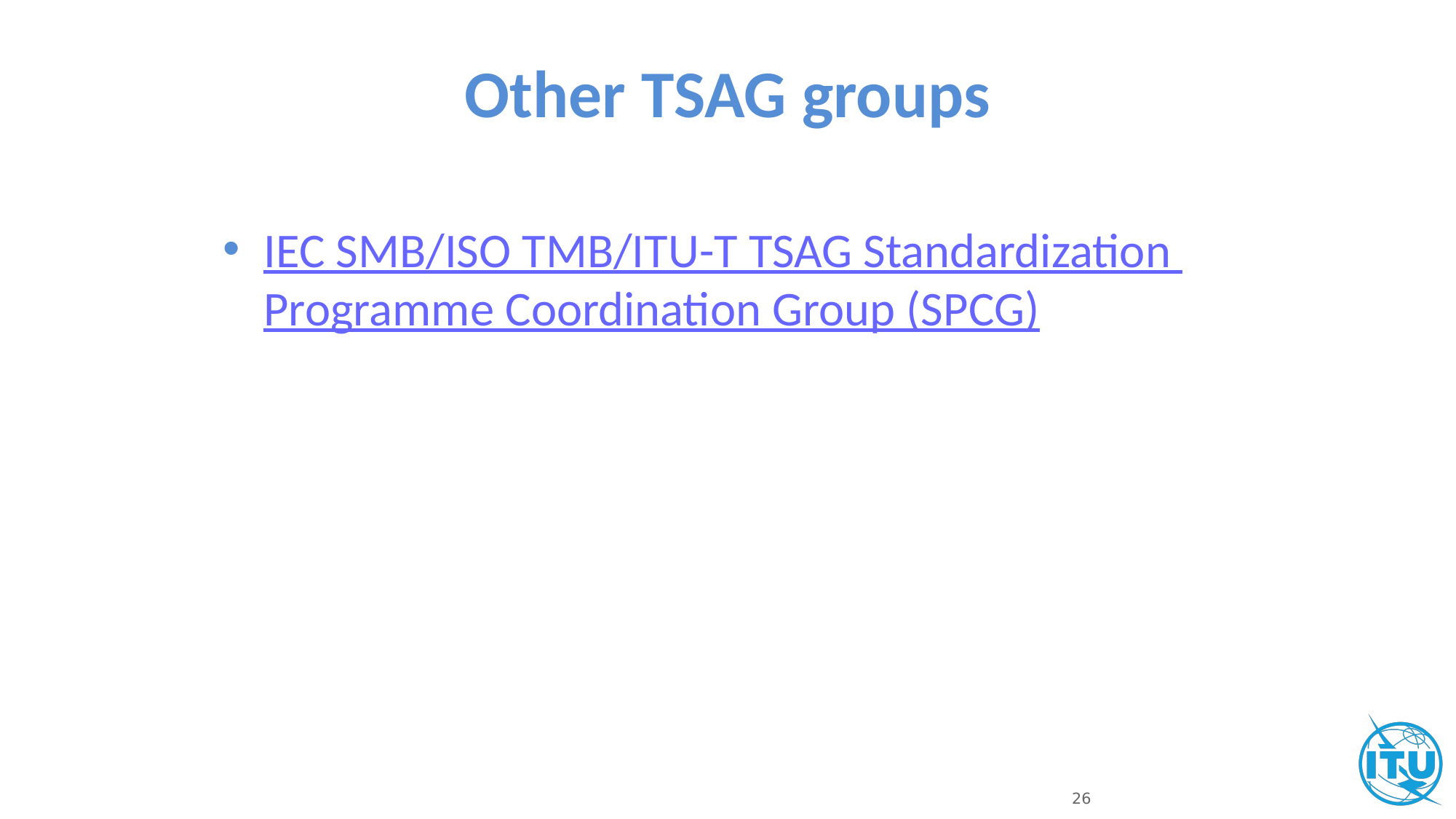

# Other TSAG groups
IEC SMB/ISO TMB/ITU-T TSAG Standardization Programme Coordination Group (SPCG)

26